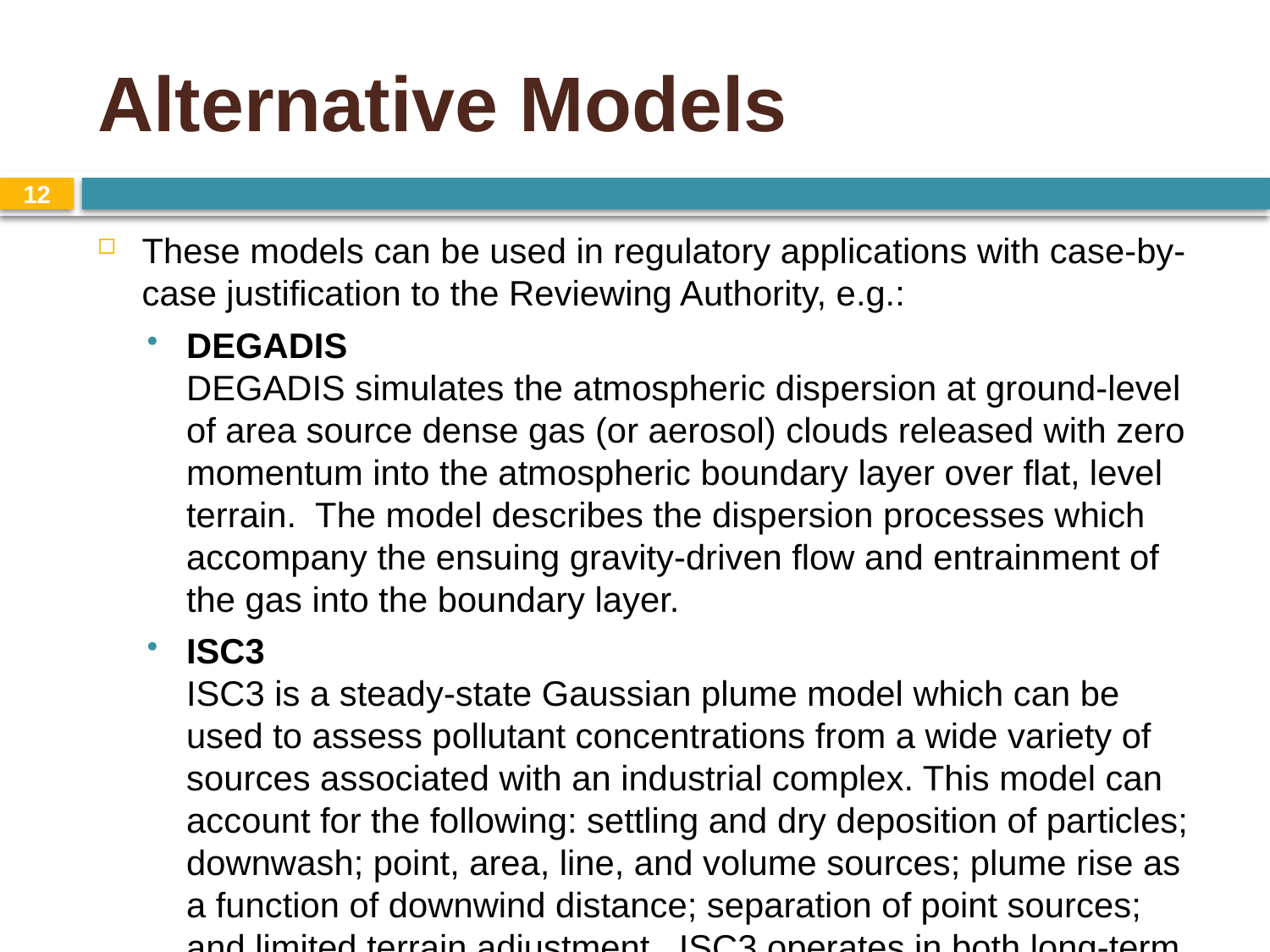

# Alternative Models
12
These models can be used in regulatory applications with case-by-case justification to the Reviewing Authority, e.g.:
DEGADIS
DEGADIS simulates the atmospheric dispersion at ground-level of area source dense gas (or aerosol) clouds released with zero momentum into the atmospheric boundary layer over flat, level terrain.  The model describes the dispersion processes which accompany the ensuing gravity-driven flow and entrainment of the gas into the boundary layer.
ISC3
ISC3 is a steady-state Gaussian plume model which can be used to assess pollutant concentrations from a wide variety of sources associated with an industrial complex. This model can account for the following: settling and dry deposition of particles; downwash; point, area, line, and volume sources; plume rise as a function of downwind distance; separation of point sources; and limited terrain adjustment.  ISC3 operates in both long-term and short-term modes.